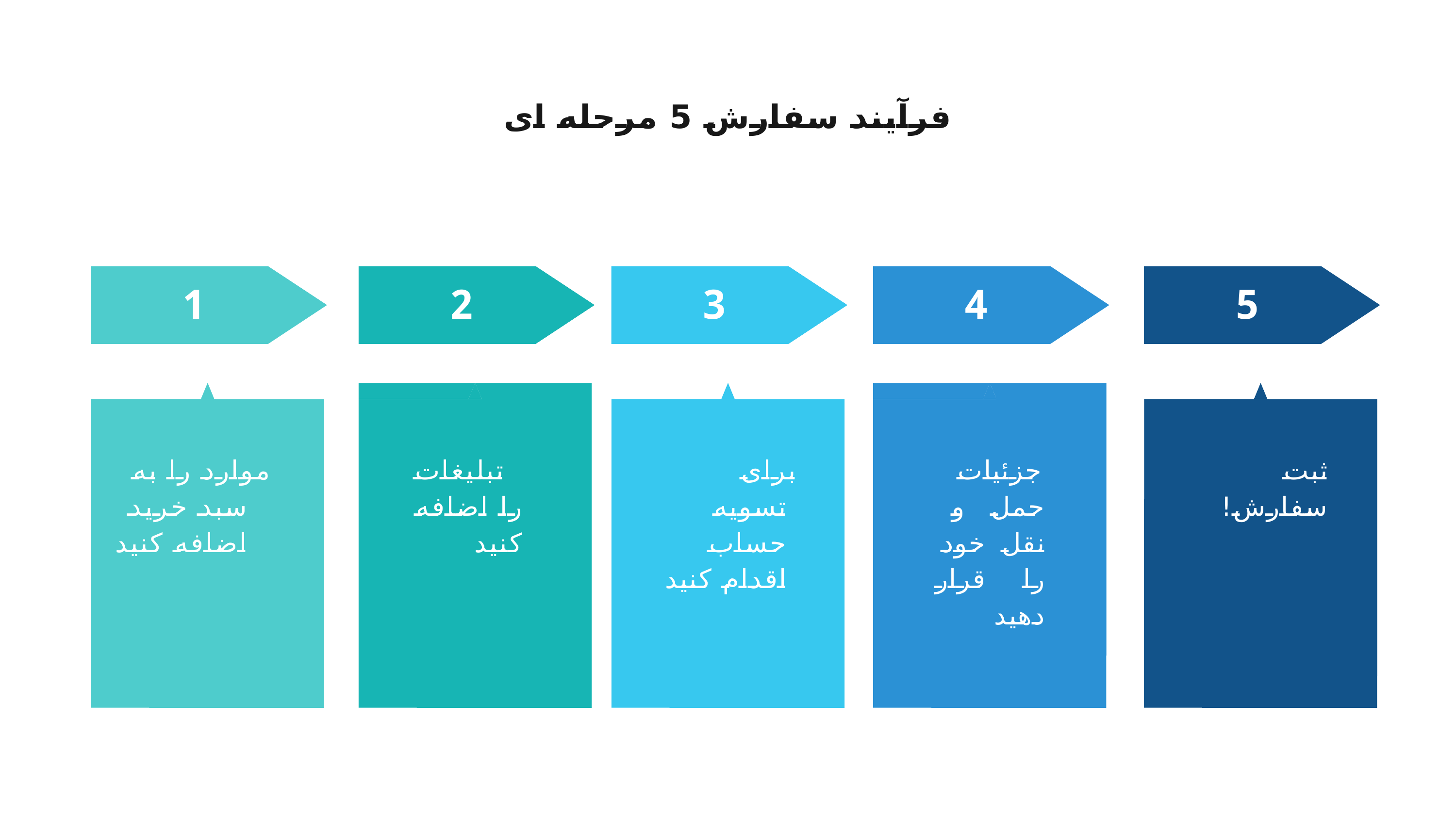

# فرآیند سفارش 5 مرحله ای

1
2
3
4
5

موارد را به سبد خرید اضافه کنید
تبلیغات را اضافه کنید
برای تسویه حساب اقدام کنید
جزئیات حمل و نقل خود را قرار دهید
ثبت سفارش!